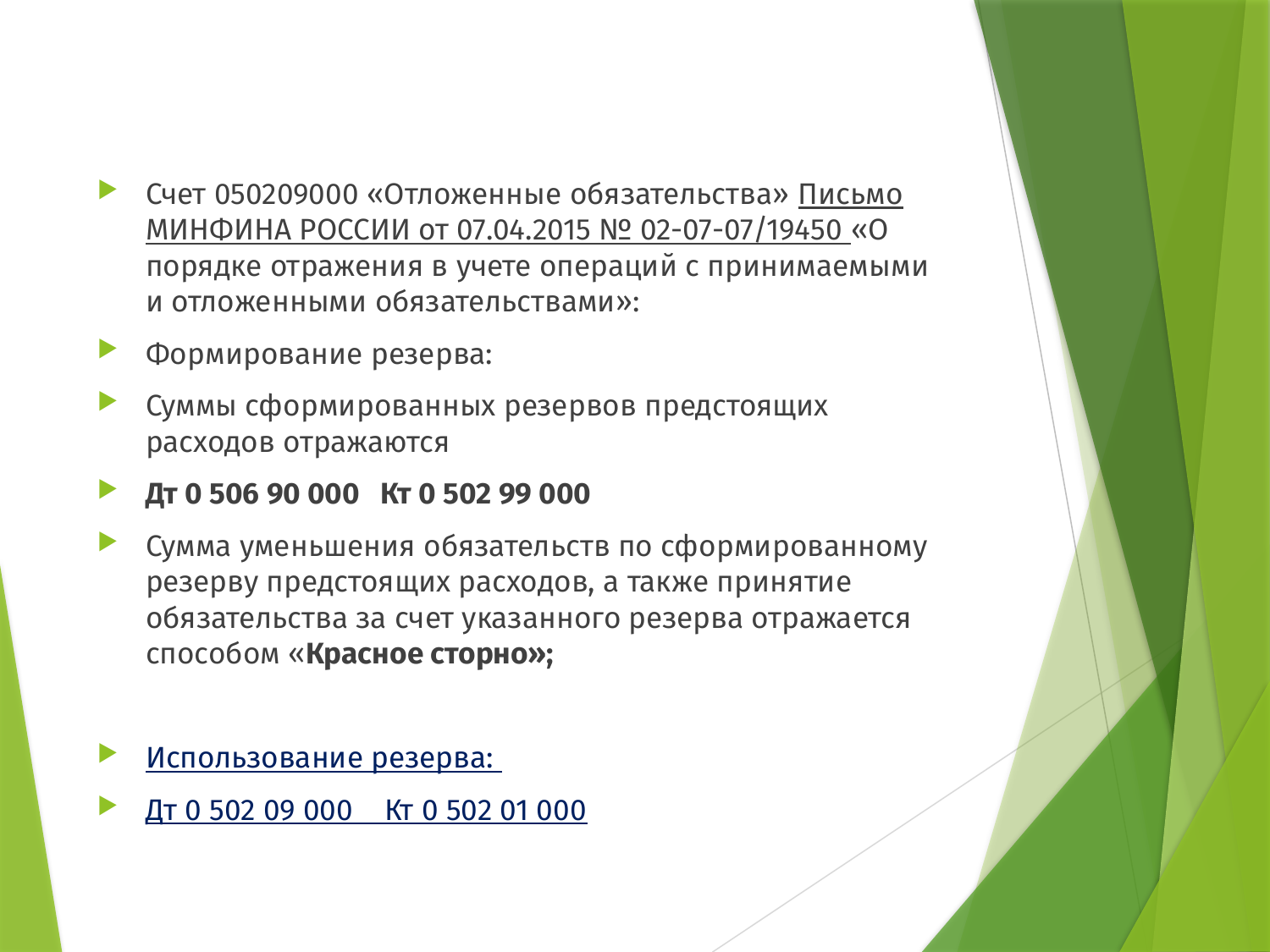

#

Счет 050209000 «Отложенные обязательства» Письмо МИНФИНА РОССИИ от 07.04.2015 № 02-07-07/19450 «О порядке отражения в учете операций с принимаемыми и отложенными обязательствами»:
Формирование резерва:
Суммы сформированных резервов предстоящих расходов отражаются
Дт 0 506 90 000   Кт 0 502 99 000
Сумма уменьшения обязательств по сформированному резерву предстоящих расходов, а также принятие обязательства за счет указанного резерва отражается способом «Красное сторно»;

Использование резерва:
Дт 0 502 09 000    Кт 0 502 01 000